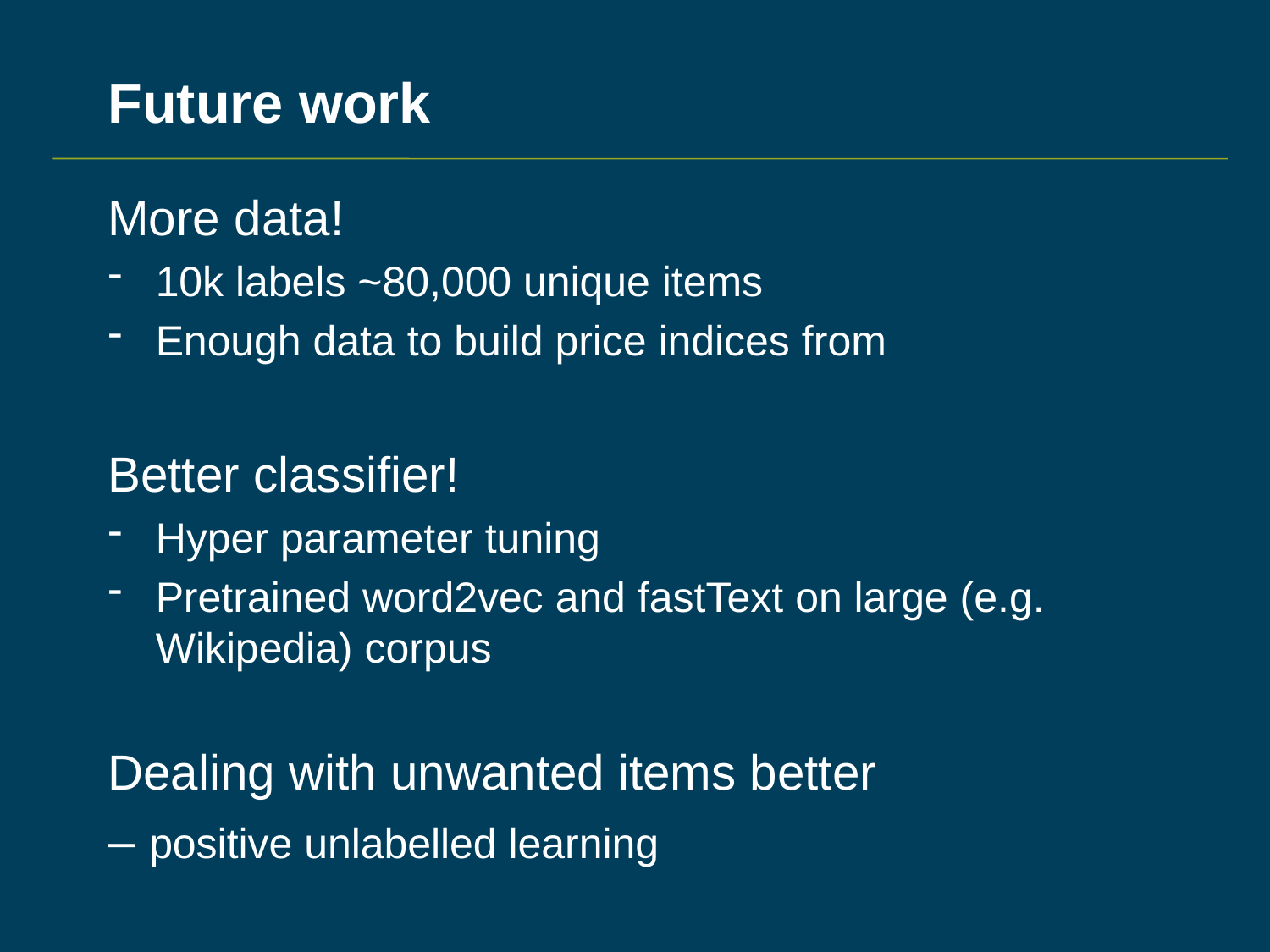

# Future work
More data!
10k labels ~80,000 unique items
Enough data to build price indices from

Better classifier!
Hyper parameter tuning
Pretrained word2vec and fastText on large (e.g. Wikipedia) corpus

Dealing with unwanted items better
– positive unlabelled learning